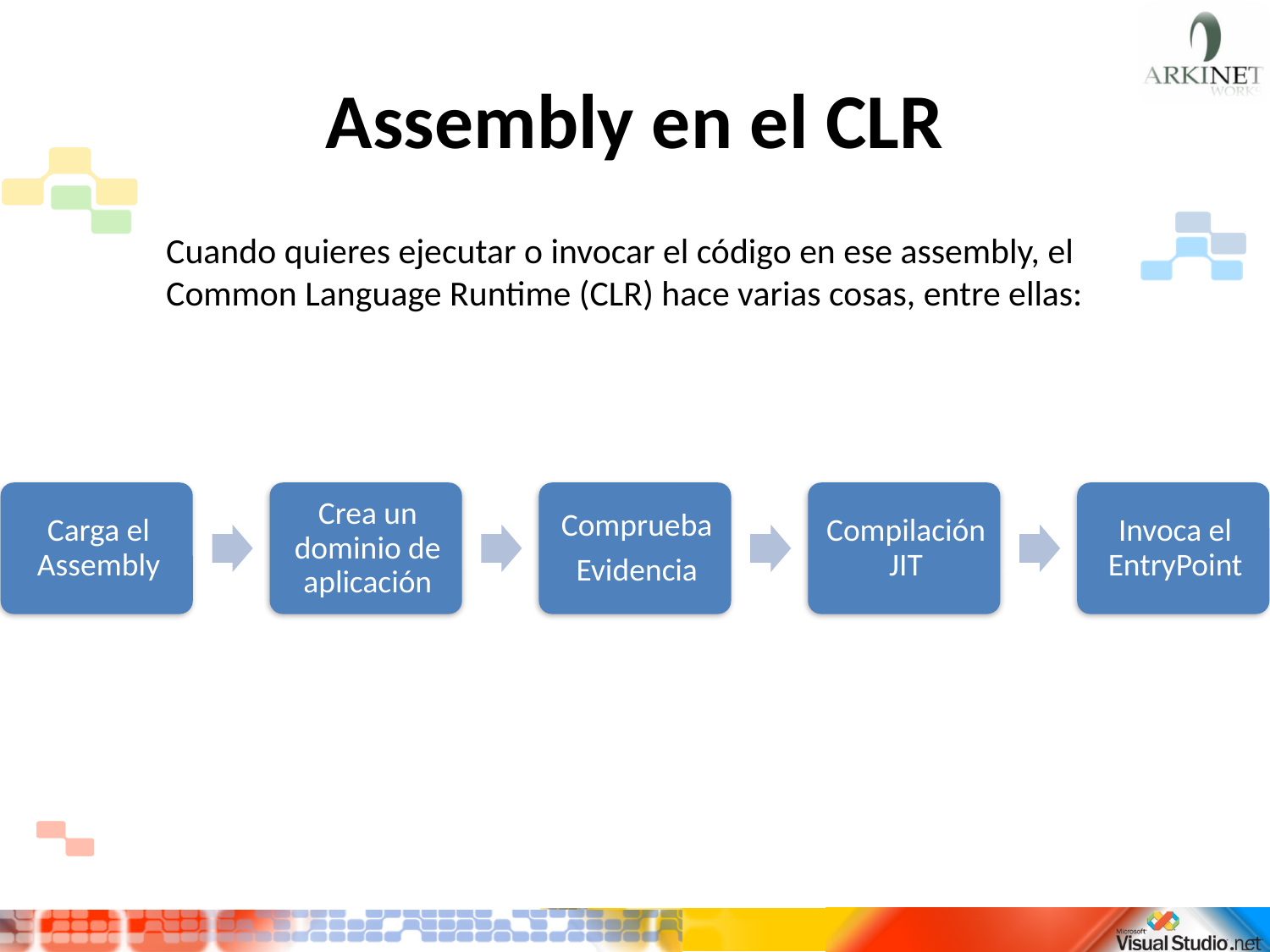

# Assembly en el CLR
	Cuando quieres ejecutar o invocar el código en ese assembly, el Common Language Runtime (CLR) hace varias cosas, entre ellas:
Carga el Assembly

Crea un dominio de aplicación

Comprueba
Evidencia

Compilación JIT

Invoca el EntryPoint